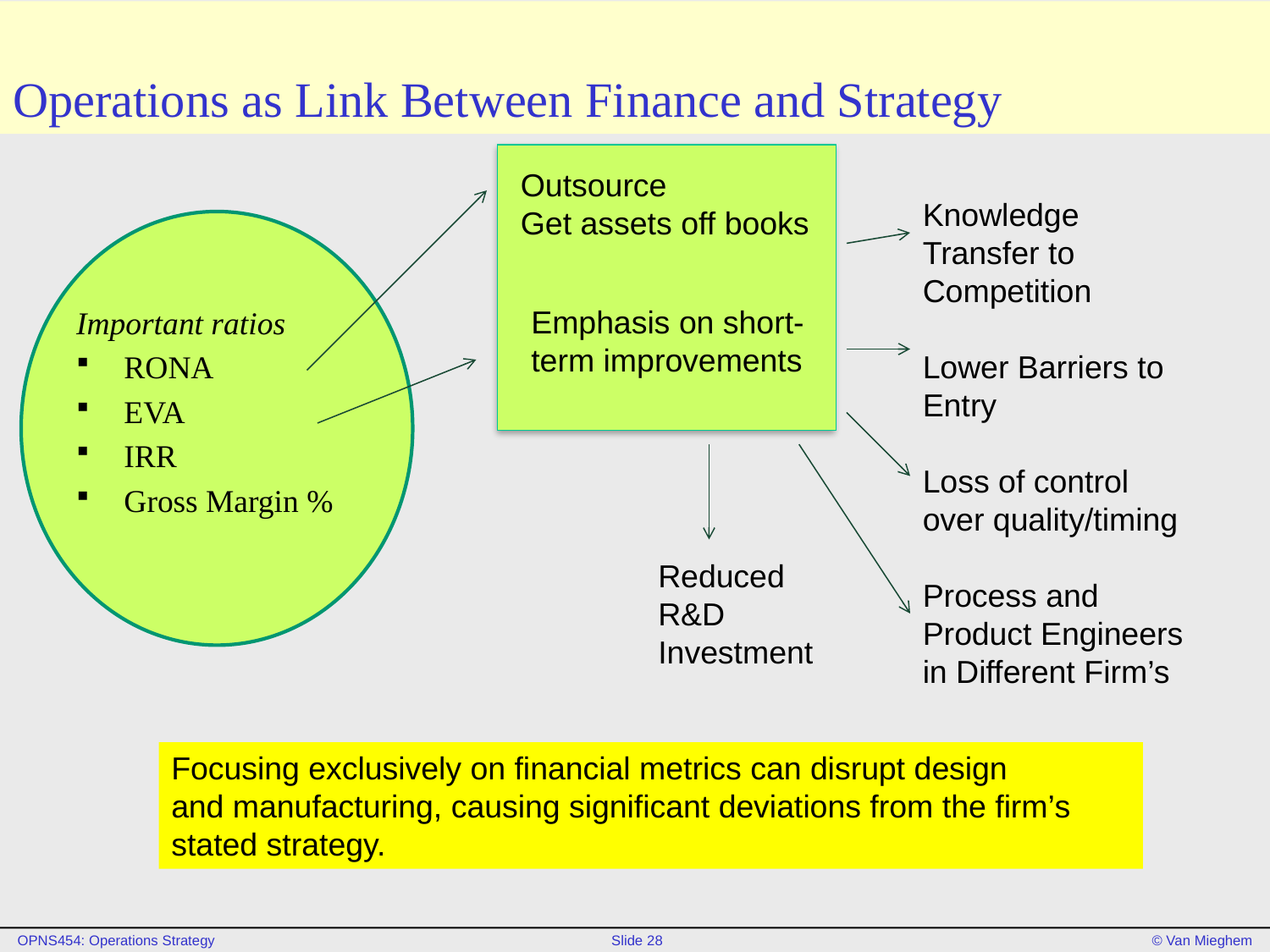

# Operations as Link Between Finance and Strategy

Outsource
Get assets off books
Knowledge Transfer to Competition

Lower Barriers to Entry

Loss of control over quality/timing

Process and Product Engineers in Different Firm’s

Important ratios
RONA
EVA
IRR
Gross Margin %
Emphasis on short-term improvements
Reduced R&D Investment

Focusing exclusively on financial metrics can disrupt design
and manufacturing, causing significant deviations from the firm’s stated strategy.